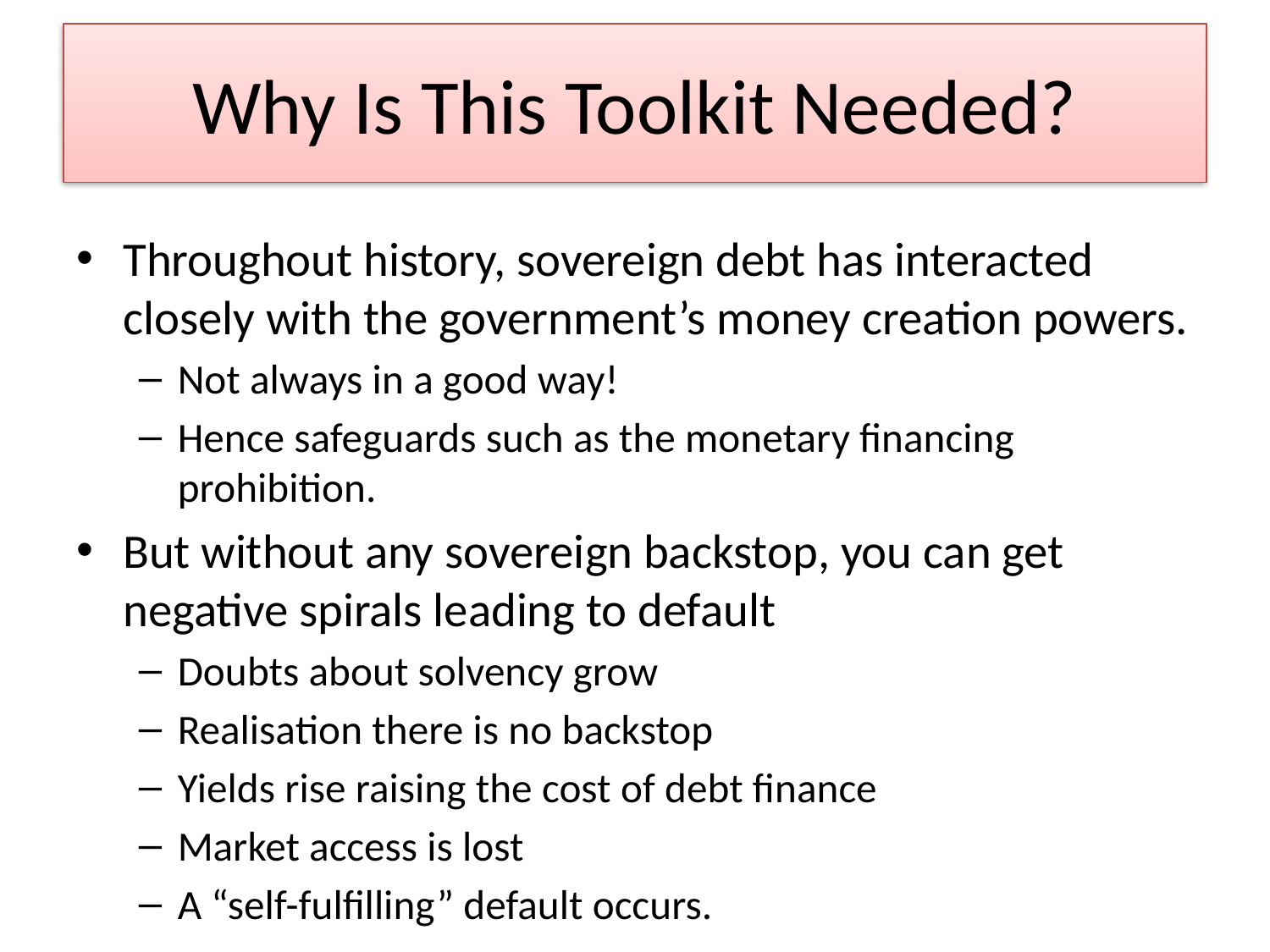

# Why Is This Toolkit Needed?
Throughout history, sovereign debt has interacted closely with the government’s money creation powers.
Not always in a good way!
Hence safeguards such as the monetary financing prohibition.
But without any sovereign backstop, you can get negative spirals leading to default
Doubts about solvency grow
Realisation there is no backstop
Yields rise raising the cost of debt finance
Market access is lost
A “self-fulfilling” default occurs.